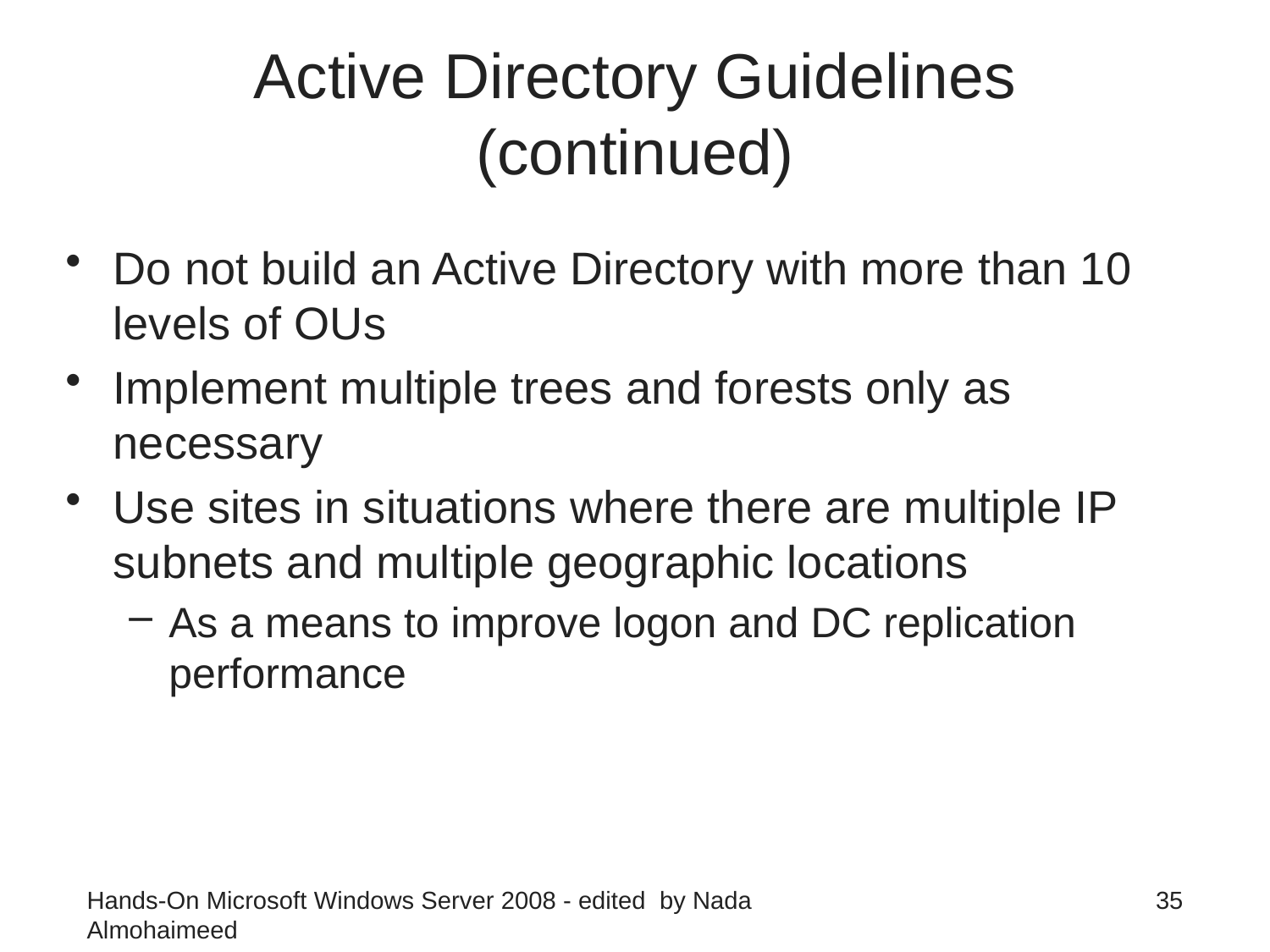

# Active Directory Guidelines (continued)
Do not build an Active Directory with more than 10 levels of OUs
Implement multiple trees and forests only as necessary
Use sites in situations where there are multiple IP subnets and multiple geographic locations
As a means to improve logon and DC replication performance
Hands-On Microsoft Windows Server 2008 - edited  by Nada Almohaimeed
35